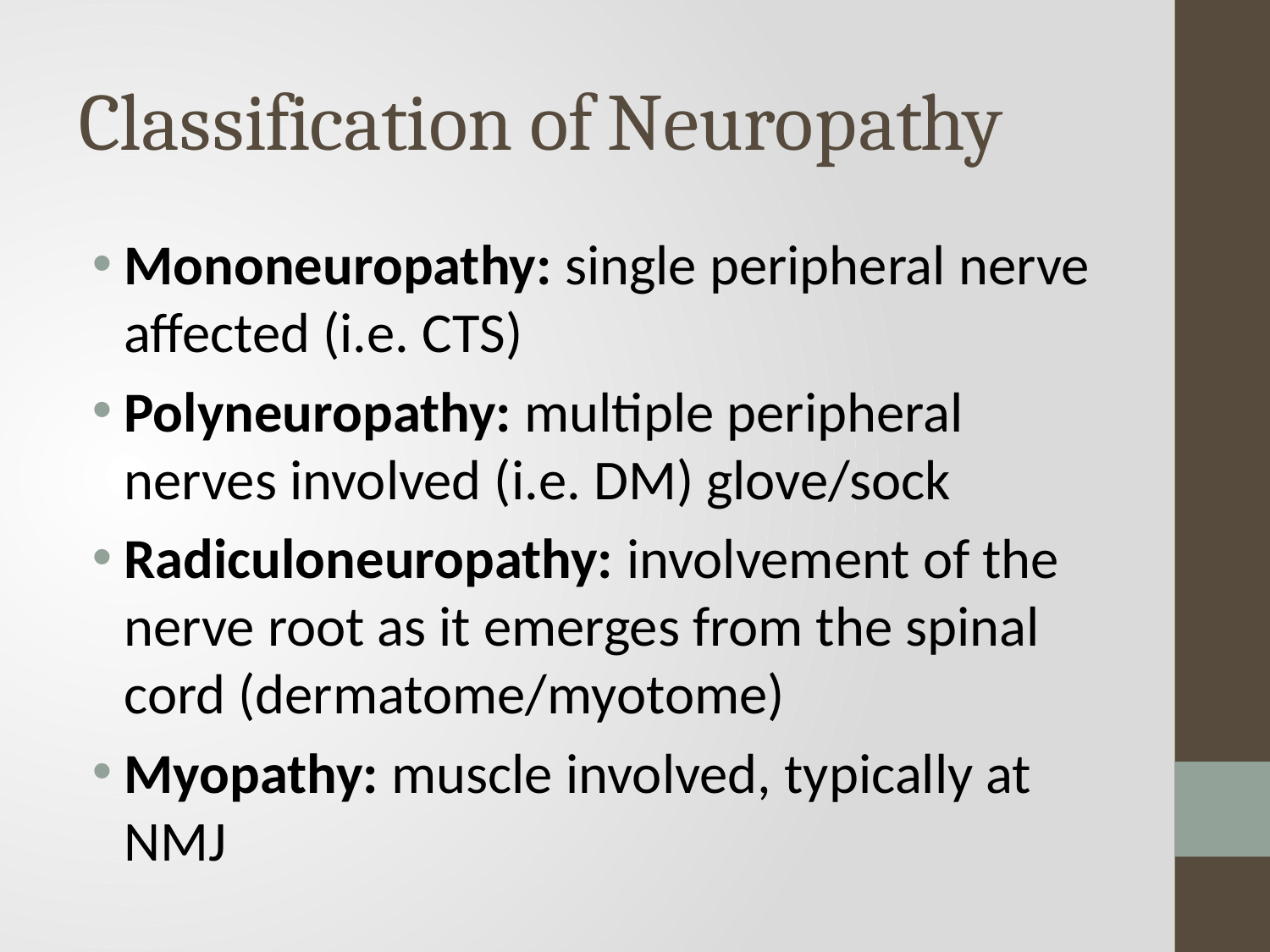

# Classification of Neuropathy
Mononeuropathy: single peripheral nerve affected (i.e. CTS)
Polyneuropathy: multiple peripheral nerves involved (i.e. DM) glove/sock
Radiculoneuropathy: involvement of the nerve root as it emerges from the spinal cord (dermatome/myotome)
Myopathy: muscle involved, typically at NMJ